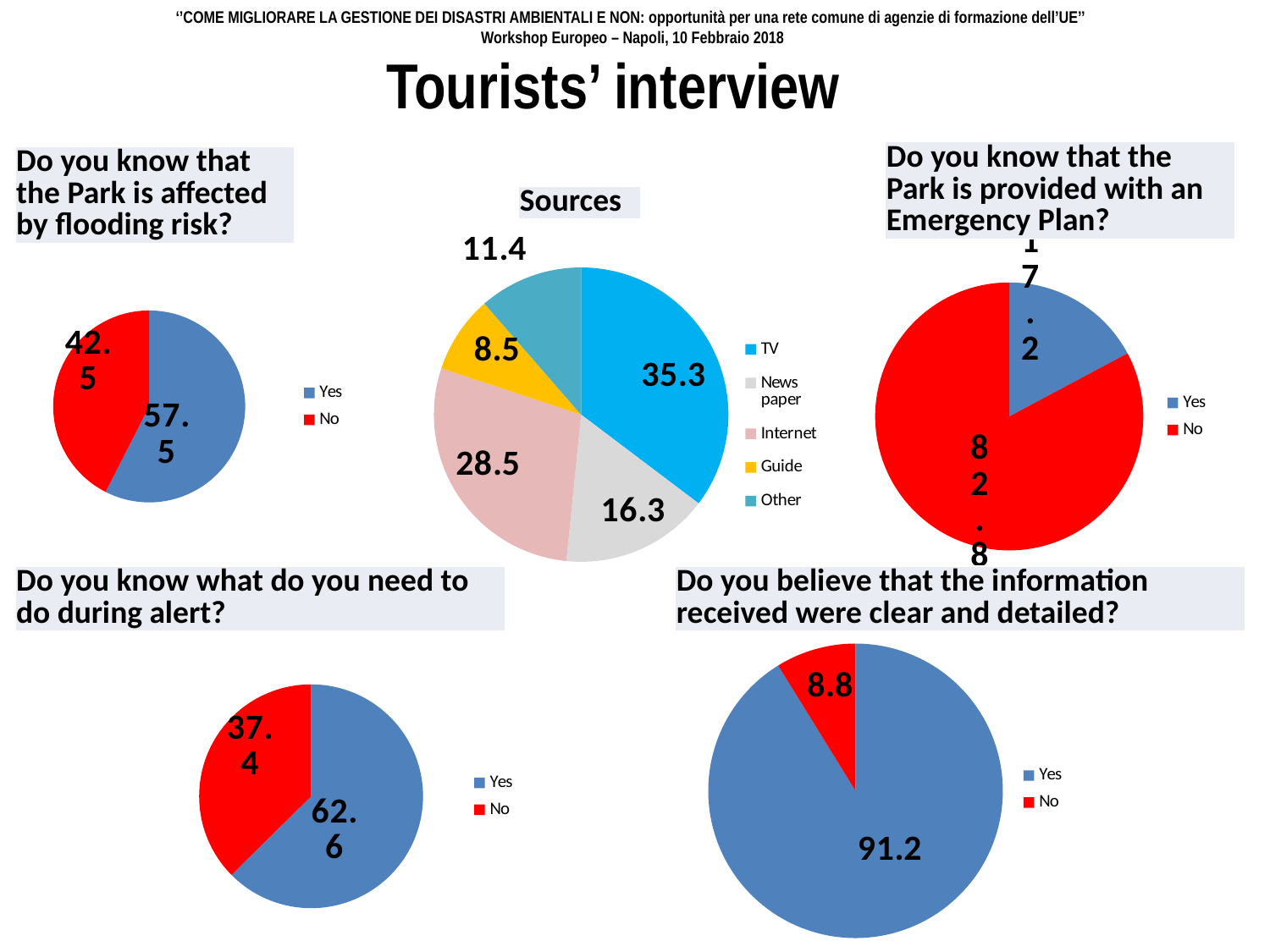

‘’COME MIGLIORARE LA GESTIONE DEI DISASTRI AMBIENTALI E NON: opportunità per una rete comune di agenzie di formazione dell’UE’’
Workshop Europeo – Napoli, 10 Febbraio 2018
Tourists’ interview
| Do you know that the Park is provided with an Emergency Plan? |
| --- |
| Do you know that the Park is affected by flooding risk? |
| --- |
| Sources |
| --- |

### Chart

| Category |  |
|---|---|
| Yes | 57.5 |
| No | 42.5 |

### Chart

| Category |  |
|---|---|
| TV | 35.3 |
| News paper | 16.3 |
| Internet | 28.5 |
| Guide | 8.5 |
| Other | 11.4 |

### Chart

| Category |  |
|---|---|
| Yes | 17.2 |
| No | 82.8 |
| Do you know what do you need to do during alert? |
| --- |
| Do you believe that the information received were clear and detailed? |
| --- |

### Chart

| Category |  |
|---|---|
| Yes | 91.2 |
| No | 8.8 |

### Chart

| Category |  |
|---|---|
| Yes | 62.6 |
| No | 37.4 |